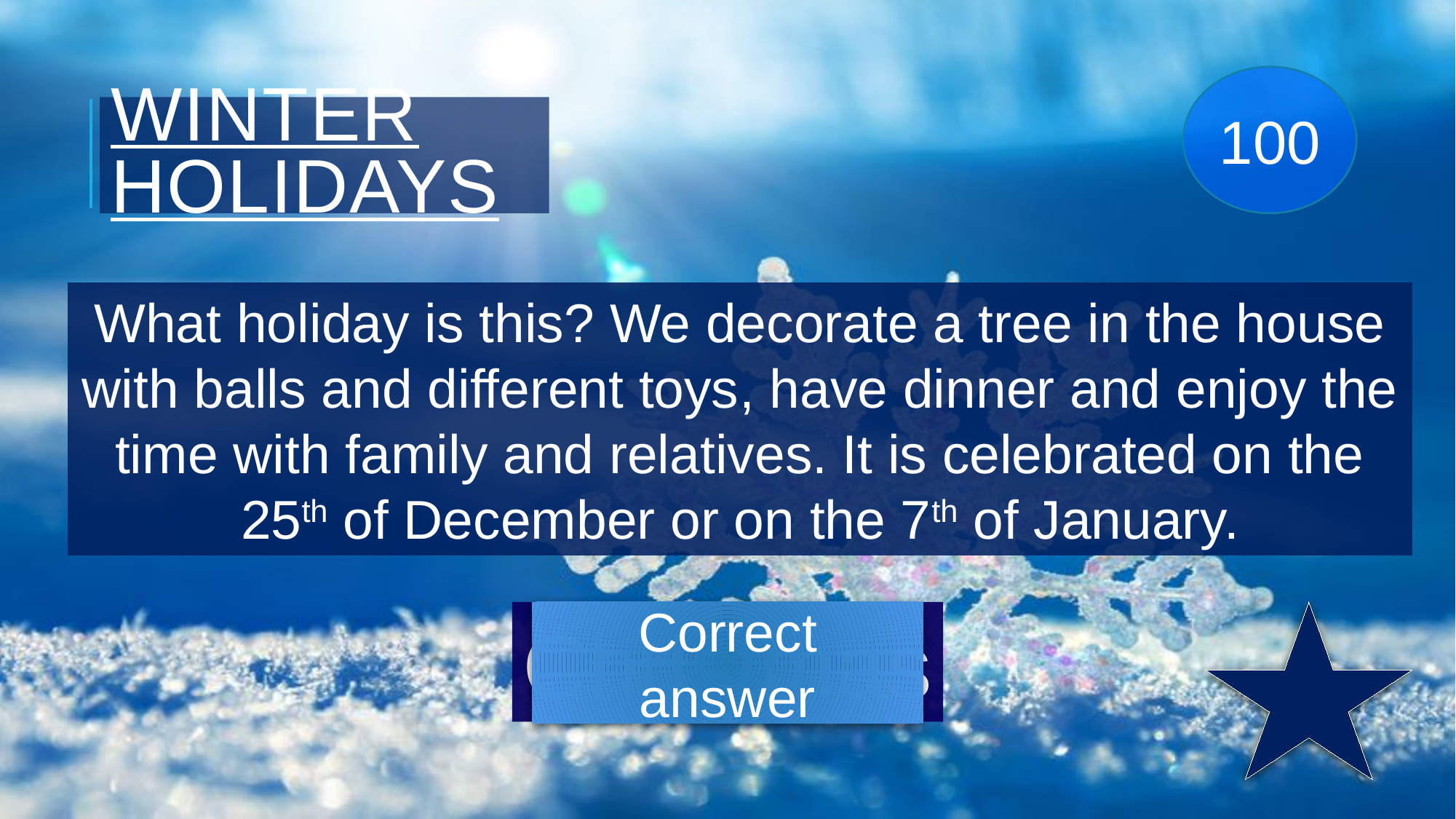

100
# Winter holidays
What holiday is this? We decorate a tree in the house with balls and different toys, have dinner and enjoy the time with family and relatives. It is celebrated on the 25th of December or on the 7th of January.
Christmas
Correct answer